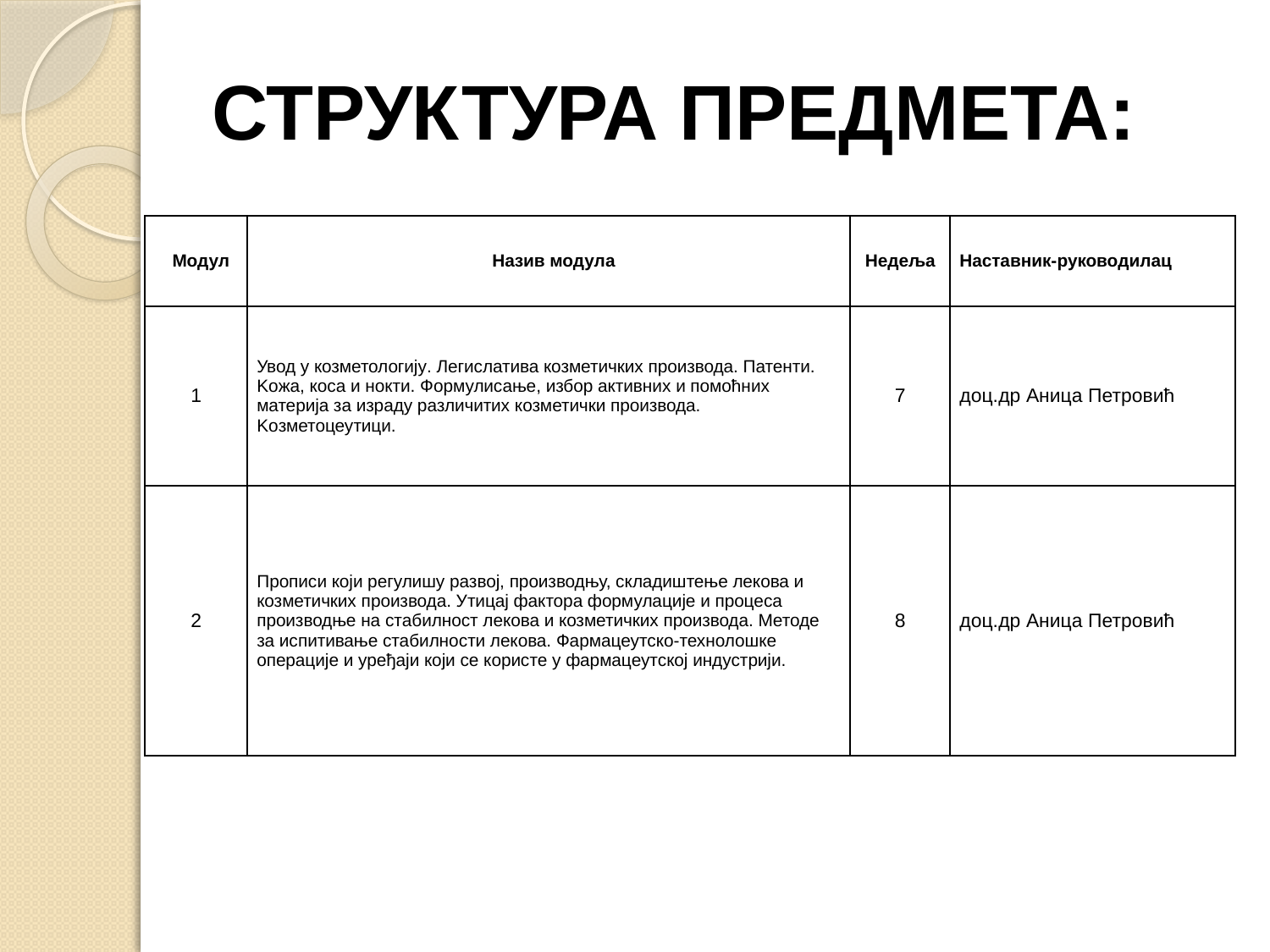

# СТРУКТУРА ПРЕДМЕТА:
| Модул | Назив модула | Недеља | Наставник-руководилац |
| --- | --- | --- | --- |
| 1 | Увод у козметологију. Легислатива козметичких производа. Патенти. Koжа, коса и нокти. Формулисање, избор активних и помоћних материја за израду различитих козметички производа. Koзметоцеутици. | 7 | доц.др Аница Петровић |
| 2 | Прописи који регулишу развој, производњу, складиштење лекова и козметичких производа. Утицај фактора формулације и процеса производње на стабилност лекова и козметичких производа. Методе за испитивање стабилности лекова. Фармaцеутско-технолошке операције и уређаји који се користе у фармацеутској индустрији. | 8 | доц.др Аница Петровић |